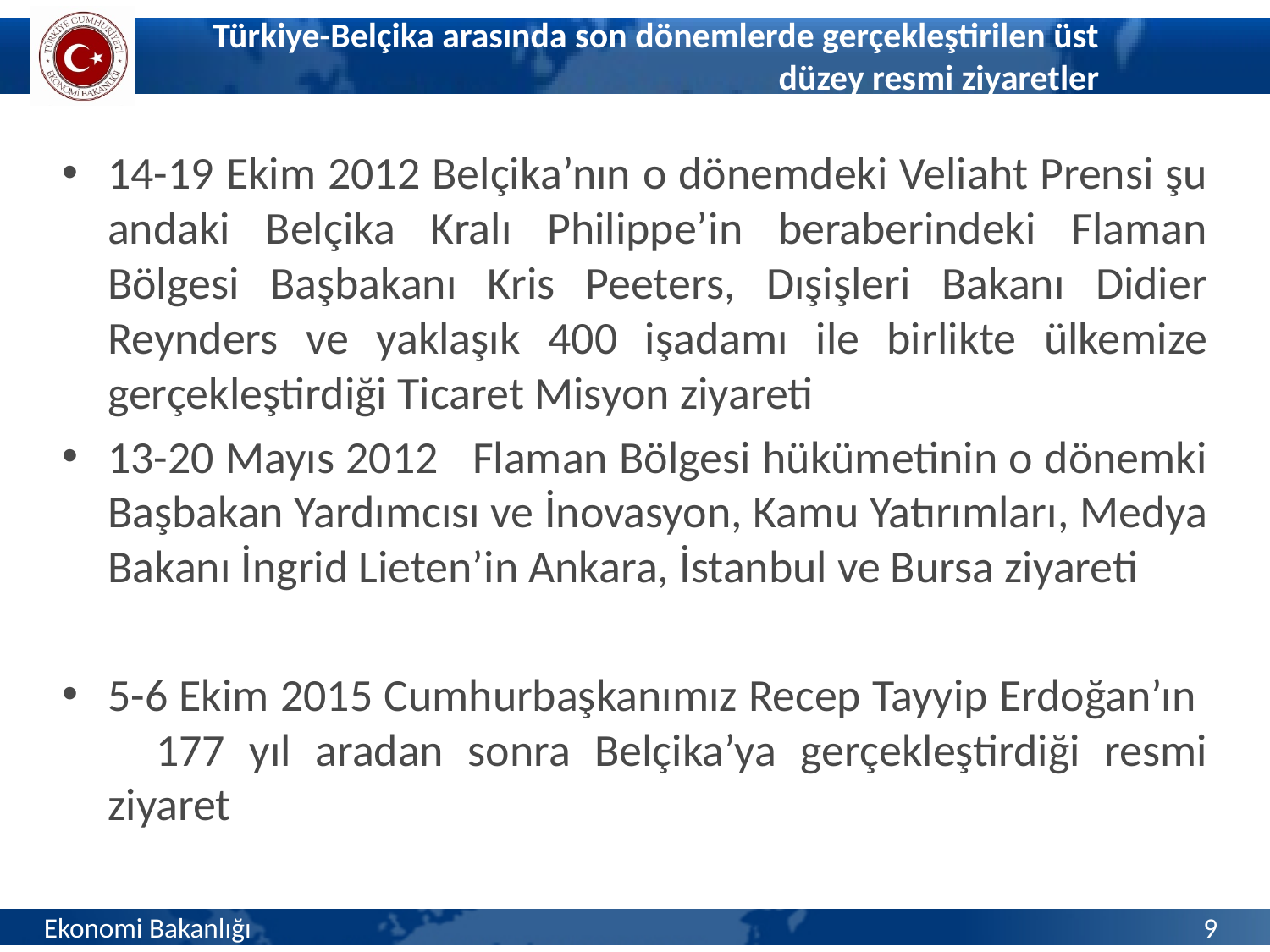

# Türkiye-Belçika arasında son dönemlerde gerçekleştirilen üst düzey resmi ziyaretler
14-19 Ekim 2012 Belçika’nın o dönemdeki Veliaht Prensi şu andaki Belçika Kralı Philippe’in beraberindeki Flaman Bölgesi Başbakanı Kris Peeters, Dışişleri Bakanı Didier Reynders ve yaklaşık 400 işadamı ile birlikte ülkemize gerçekleştirdiği Ticaret Misyon ziyareti
13-20 Mayıs 2012   Flaman Bölgesi hükümetinin o dönemki Başbakan Yardımcısı ve İnovasyon, Kamu Yatırımları, Medya Bakanı İngrid Lieten’in Ankara, İstanbul ve Bursa ziyareti

5-6 Ekim 2015 Cumhurbaşkanımız Recep Tayyip Erdoğan’ın    177 yıl aradan sonra Belçika’ya gerçekleştirdiği resmi ziyaret

Ekonomi Bakanlığı
9